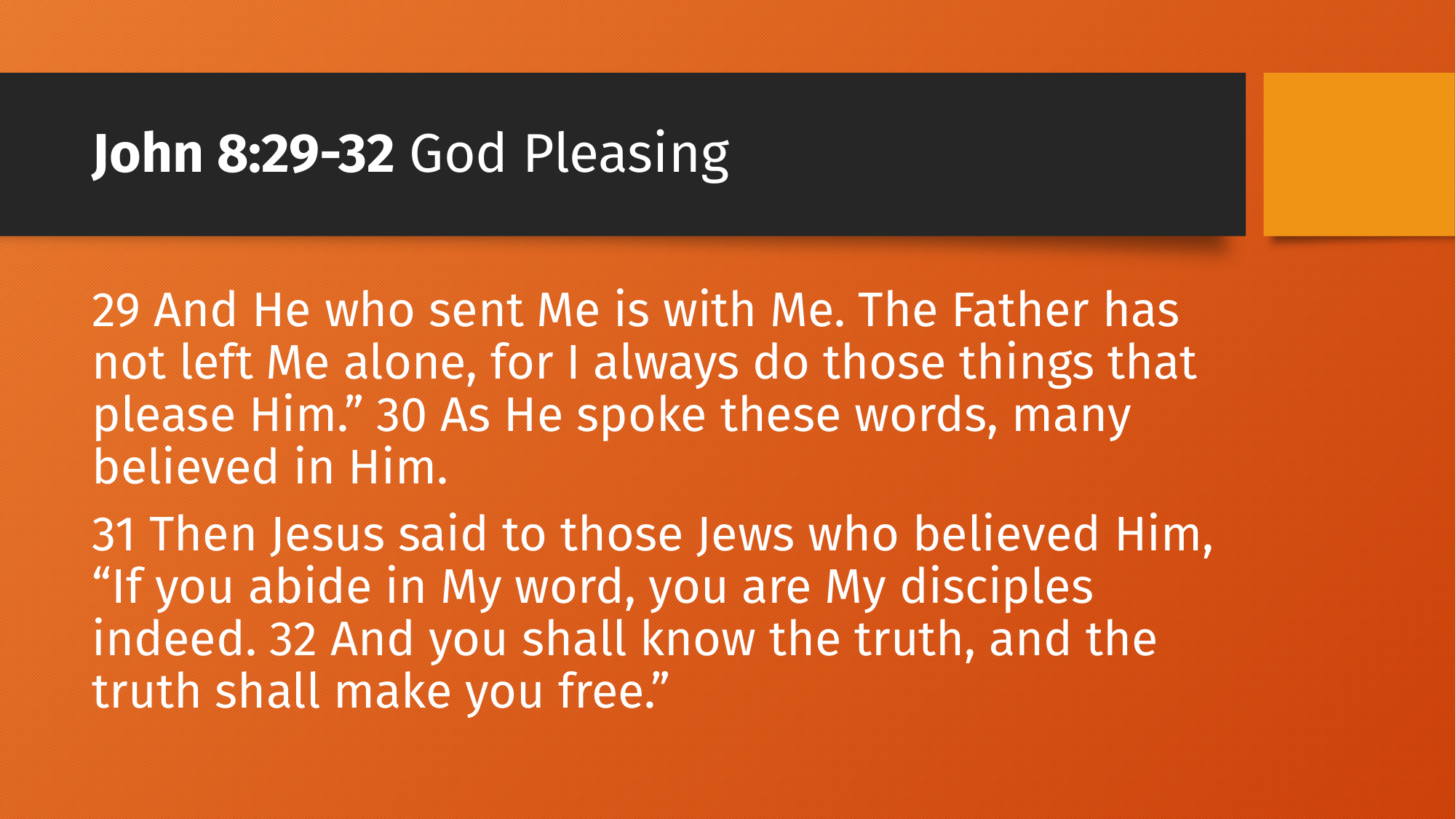

# John 8:29-32 God Pleasing
29 And He who sent Me is with Me. The Father has not left Me alone, for I always do those things that please Him.” 30 As He spoke these words, many believed in Him.
31 Then Jesus said to those Jews who believed Him, “If you abide in My word, you are My disciples indeed. 32 And you shall know the truth, and the truth shall make you free.”